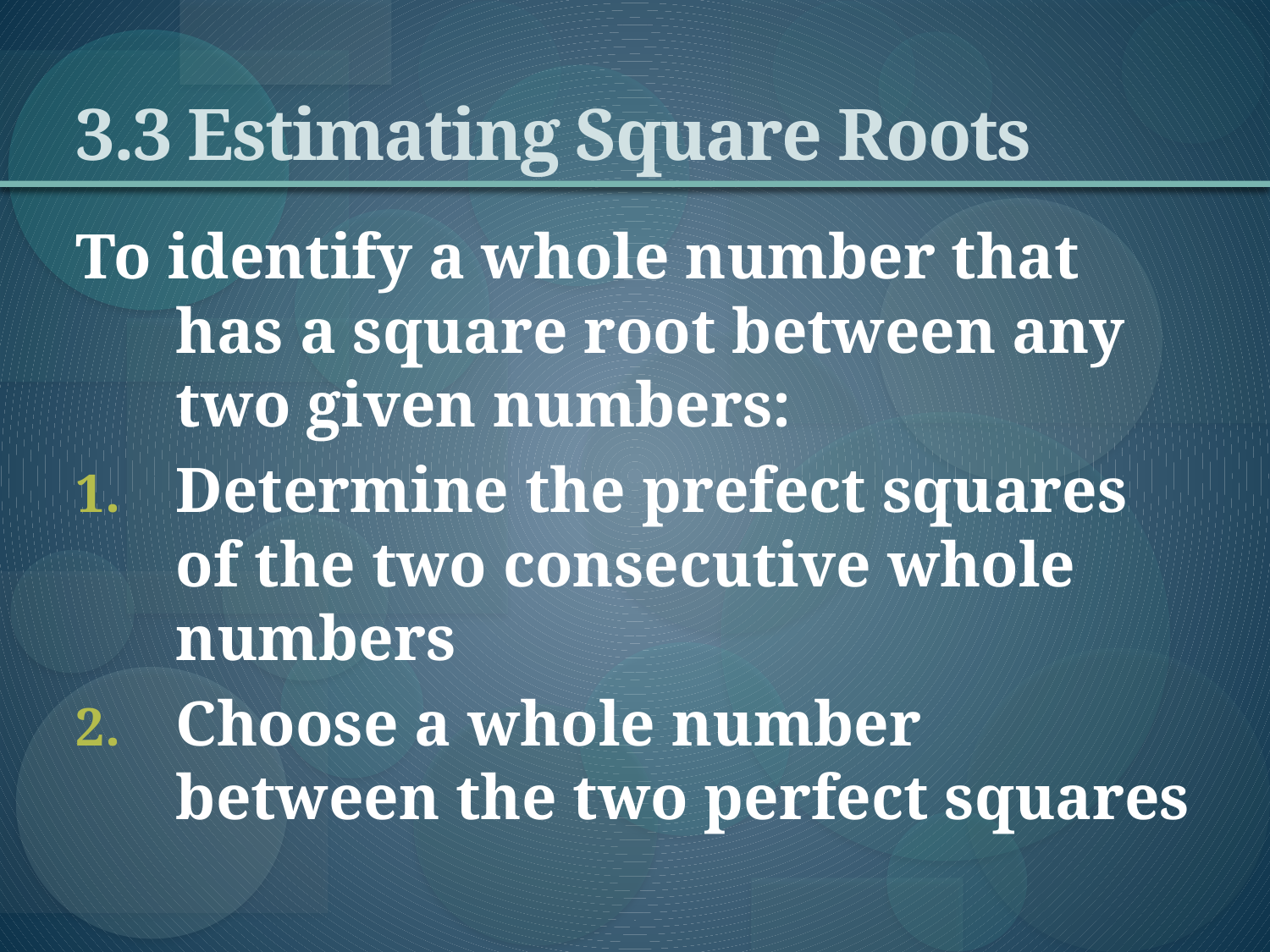

# 3.3 Estimating Square Roots
To identify a whole number that has a square root between any two given numbers:
Determine the prefect squares of the two consecutive whole numbers
Choose a whole number between the two perfect squares